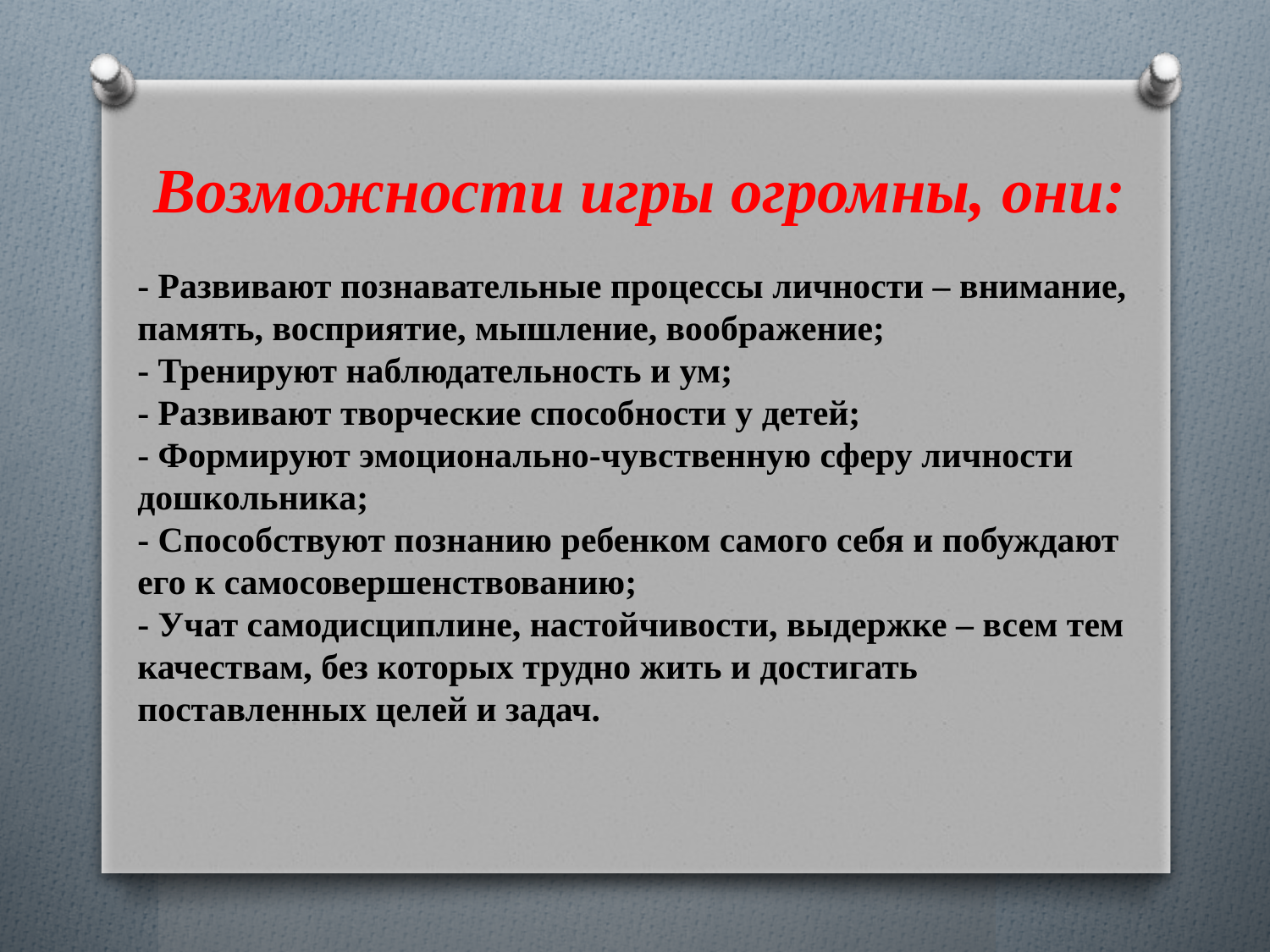

Возможности игры огромны, они:

- Развивают познавательные процессы личности – внимание, память, восприятие, мышление, воображение;
- Тренируют наблюдательность и ум;
- Развивают творческие способности у детей;
- Формируют эмоционально-чувственную сферу личности дошкольника;
- Способствуют познанию ребенком самого себя и побуждают его к самосовершенствованию;
- Учат самодисциплине, настойчивости, выдержке – всем тем качествам, без которых трудно жить и достигать поставленных целей и задач.